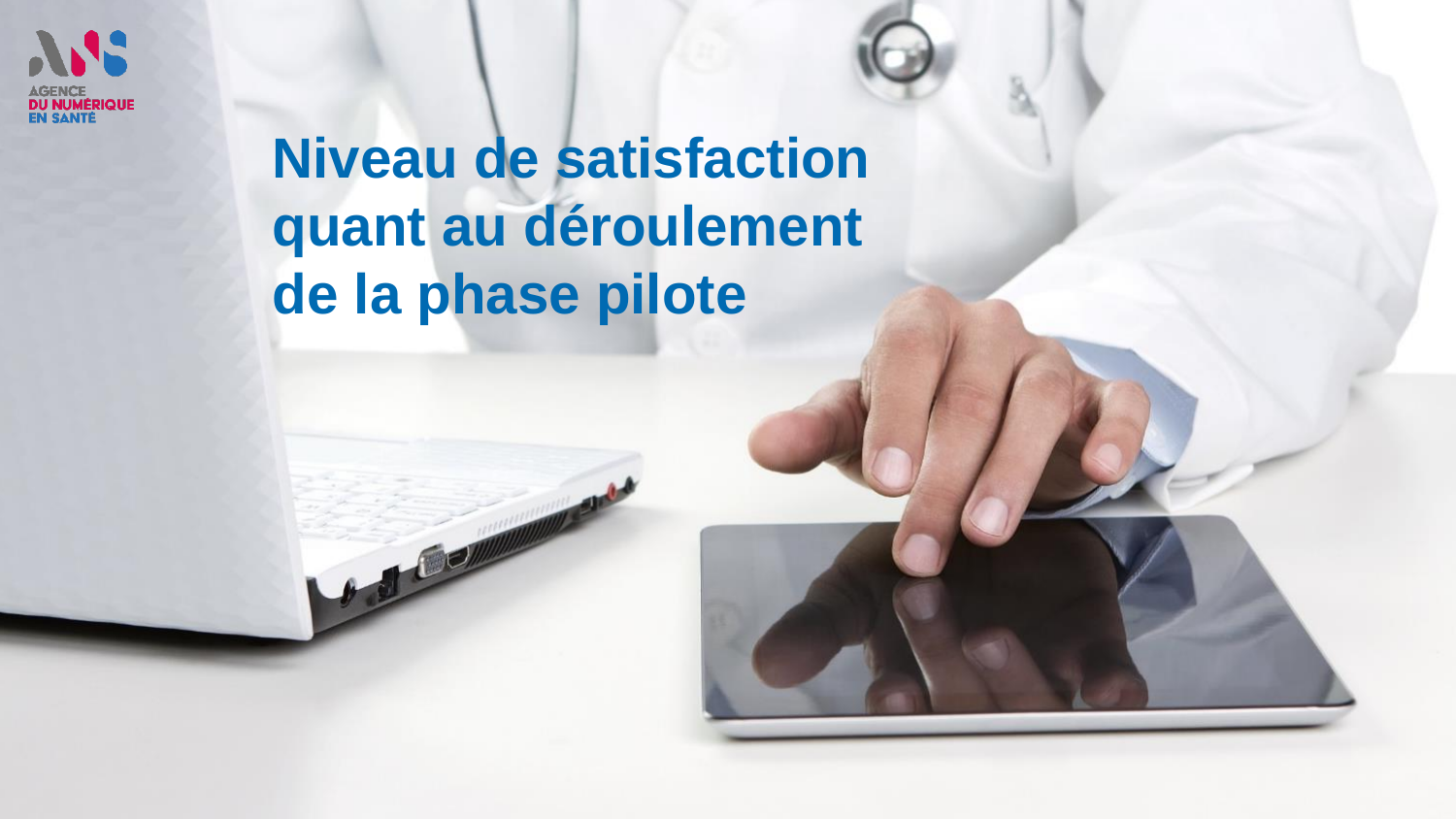

Niveau de satisfaction quant au déroulement de la phase pilote